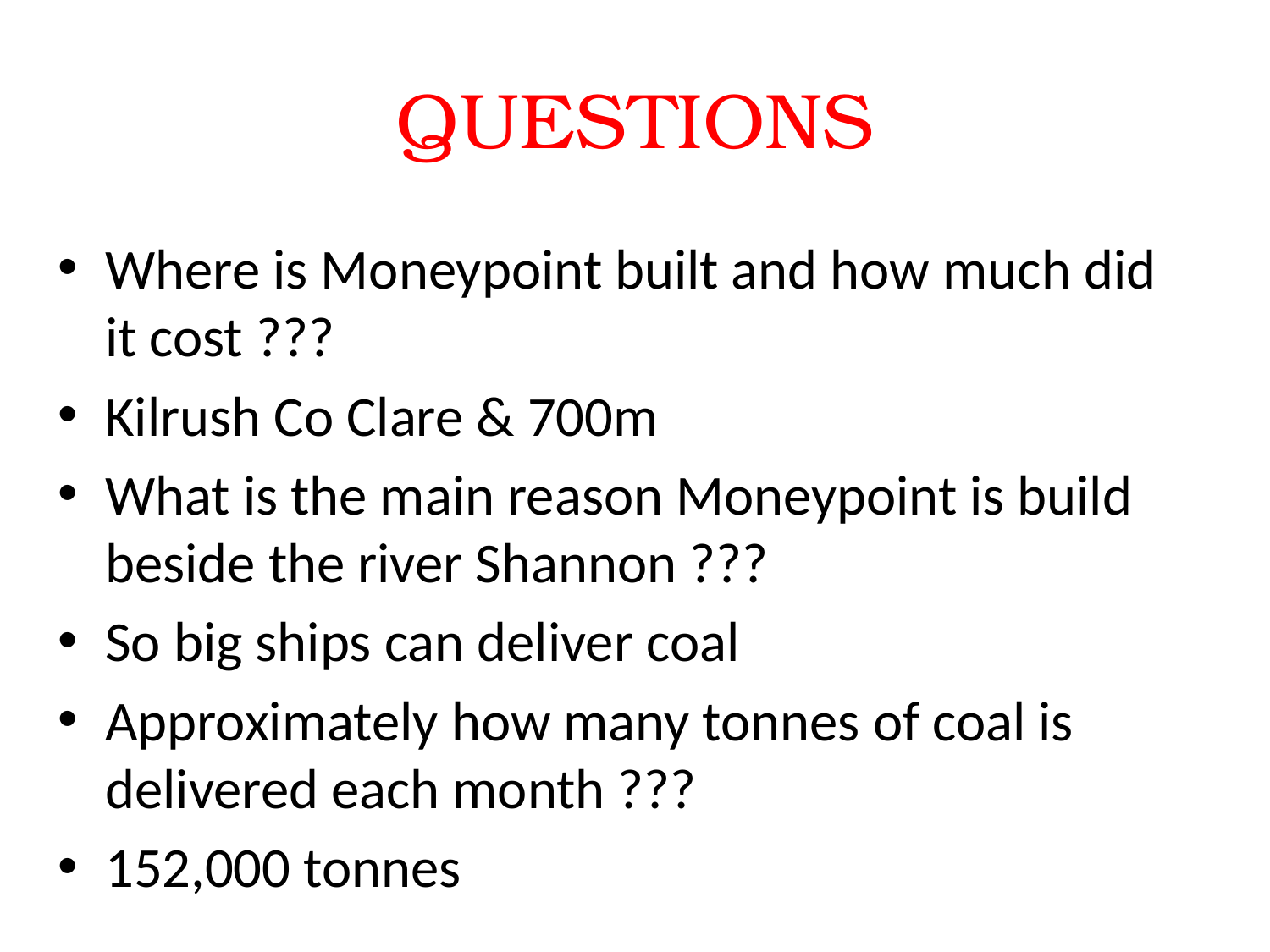

# QUESTIONS
Where is Moneypoint built and how much did it cost ???
Kilrush Co Clare & 700m
What is the main reason Moneypoint is build beside the river Shannon ???
So big ships can deliver coal
Approximately how many tonnes of coal is delivered each month ???
152,000 tonnes